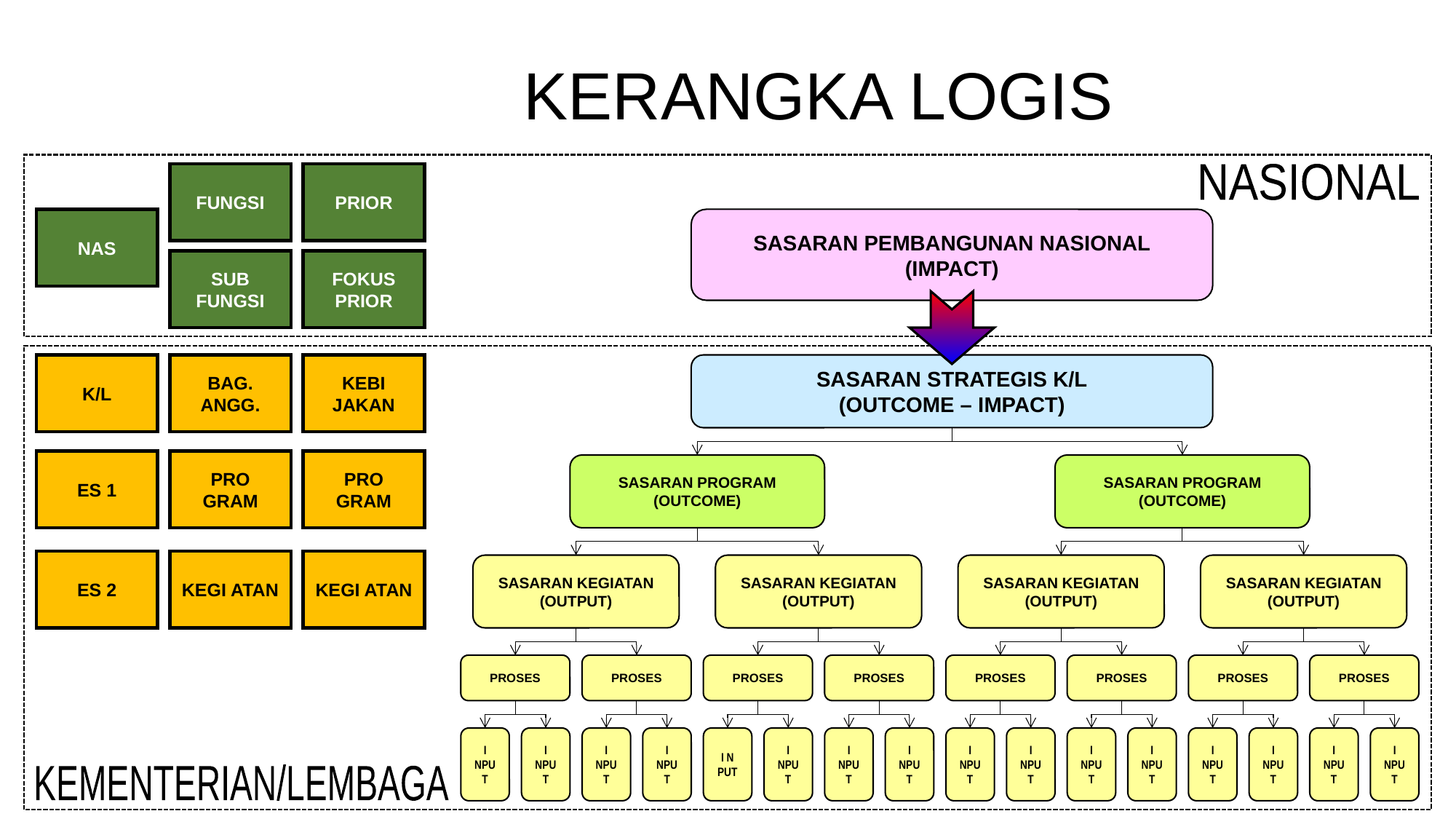

# KERANGKA LOGIS

FUNGSI
PRIOR
NASIONAL
NAS
SASARAN PEMBANGUNAN NASIONAL
(IMPACT)
SUB FUNGSI
FOKUS
PRIOR

K/L
BAG.
ANGG.
KEBI
JAKAN
SASARAN STRATEGIS K/L
(OUTCOME – IMPACT)
ES 1
PRO
GRAM
PRO
GRAM
SASARAN PROGRAM
(OUTCOME)
SASARAN PROGRAM
(OUTCOME)
ES 2
KEGI ATAN
KEGI ATAN
SASARAN KEGIATAN
(OUTPUT)
SASARAN KEGIATAN
(OUTPUT)
SASARAN KEGIATAN
(OUTPUT)
SASARAN KEGIATAN
(OUTPUT)
PROSES
PROSES
PROSES
PROSES
PROSES
PROSES
PROSES
PROSES
I NPUT
I NPUT
I NPUT
I NPUT
I N PUT
I NPUT
I NPUT
I NPUT
I NPUT
I NPUT
I NPUT
I NPUT
I NPUT
I NPUT
I NPUT
I NPUT
KEMENTERIAN/LEMBAGA
 ®onn 2013